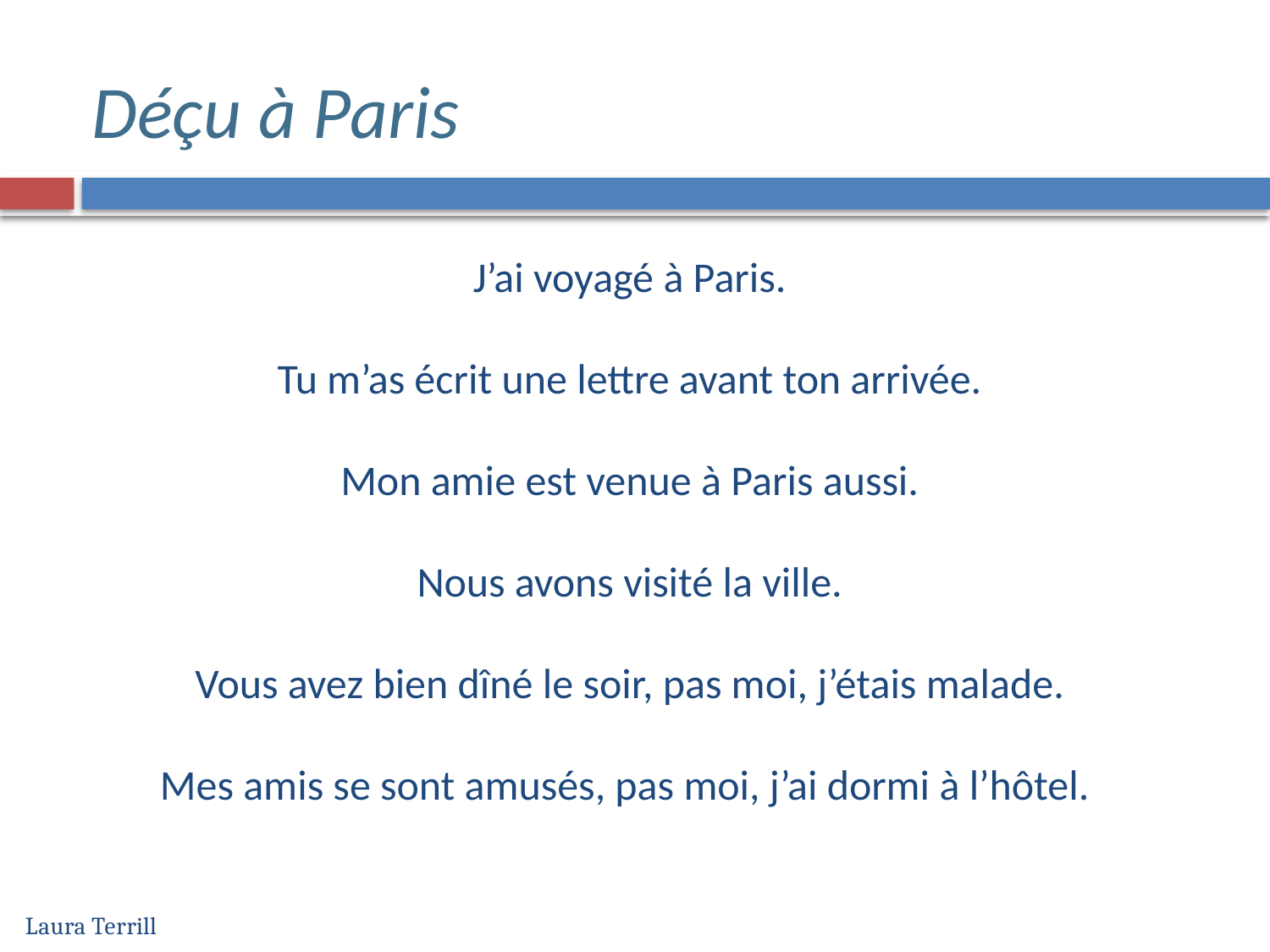

# Déçu à Paris
J’ai voyagé à Paris.

Tu m’as écrit une lettre avant ton arrivée.

Mon amie est venue à Paris aussi.

Nous avons visité la ville.

Vous avez bien dîné le soir, pas moi, j’étais malade.

Mes amis se sont amusés, pas moi, j’ai dormi à l’hôtel.
Laura Terrill